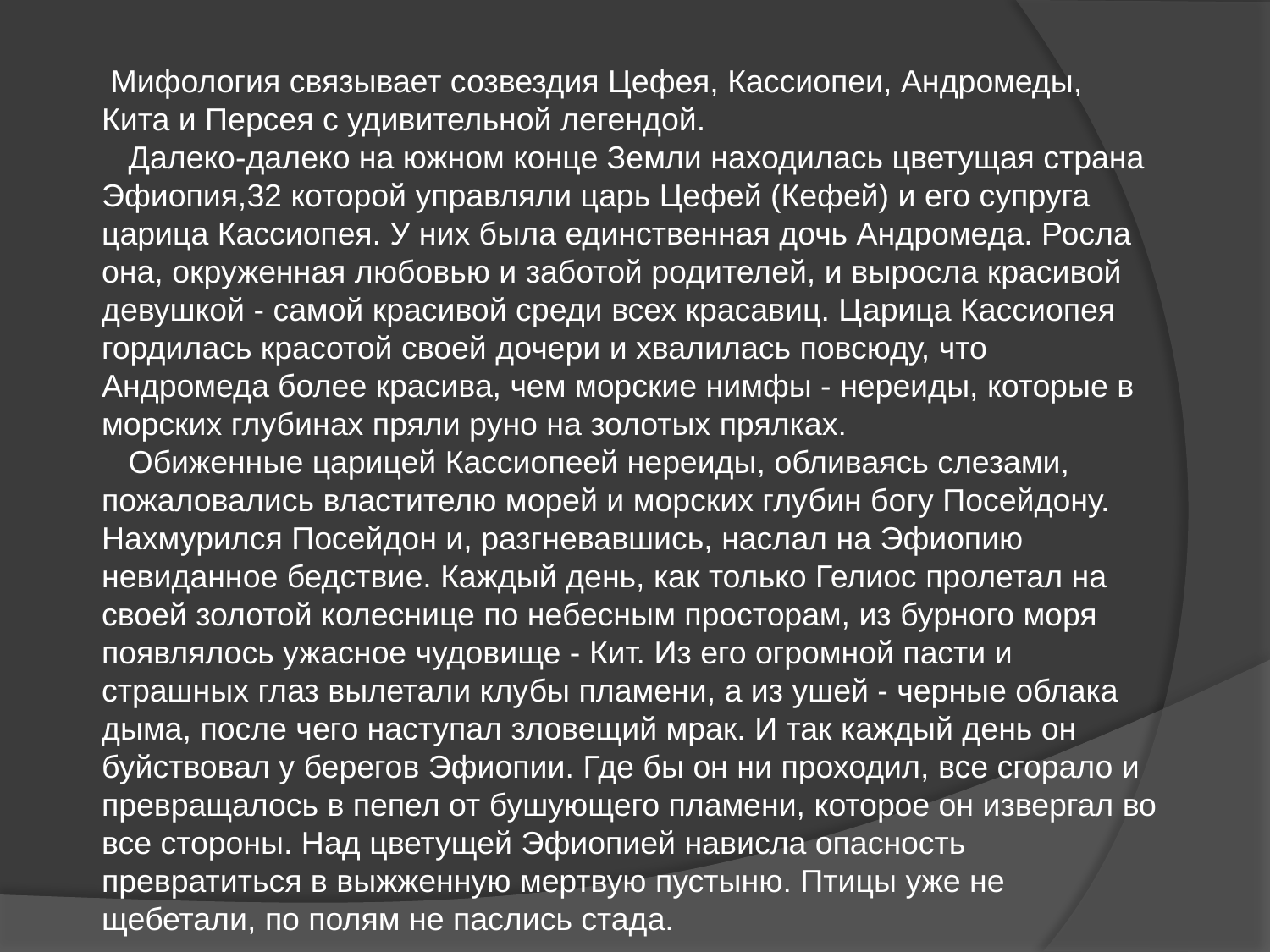

Мифология связывает созвездия Цефея, Кассиопеи, Андромеды, Кита и Персея с удивительной легендой.
   Далеко-далеко на южном конце Земли находилась цветущая страна Эфиопия,32 которой управляли царь Цефей (Кефей) и его супруга царица Кассиопея. У них была единственная дочь Андромеда. Росла она, окруженная любовью и заботой родителей, и выросла красивой девушкой - самой красивой среди всех красавиц. Царица Кассиопея гордилась красотой своей дочери и хвалилась повсюду, что Андромеда более красива, чем морские нимфы - нереиды, которые в морских глубинах пряли руно на золотых прялках.
   Обиженные царицей Кассиопеей нереиды, обливаясь слезами, пожаловались властителю морей и морских глубин богу Посейдону. Нахмурился Посейдон и, разгневавшись, наслал на Эфиопию невиданное бедствие. Каждый день, как только Гелиос пролетал на своей золотой колеснице по небесным просторам, из бурного моря появлялось ужасное чудовище - Кит. Из его огромной пасти и страшных глаз вылетали клубы пламени, а из ушей - черные облака дыма, после чего наступал зловещий мрак. И так каждый день он буйствовал у берегов Эфиопии. Где бы он ни проходил, все сгорало и превращалось в пепел от бушующего пламени, которое он извергал во все стороны. Над цветущей Эфиопией нависла опасность превратиться в выжженную мертвую пустыню. Птицы уже не щебетали, по полям не паслись стада.